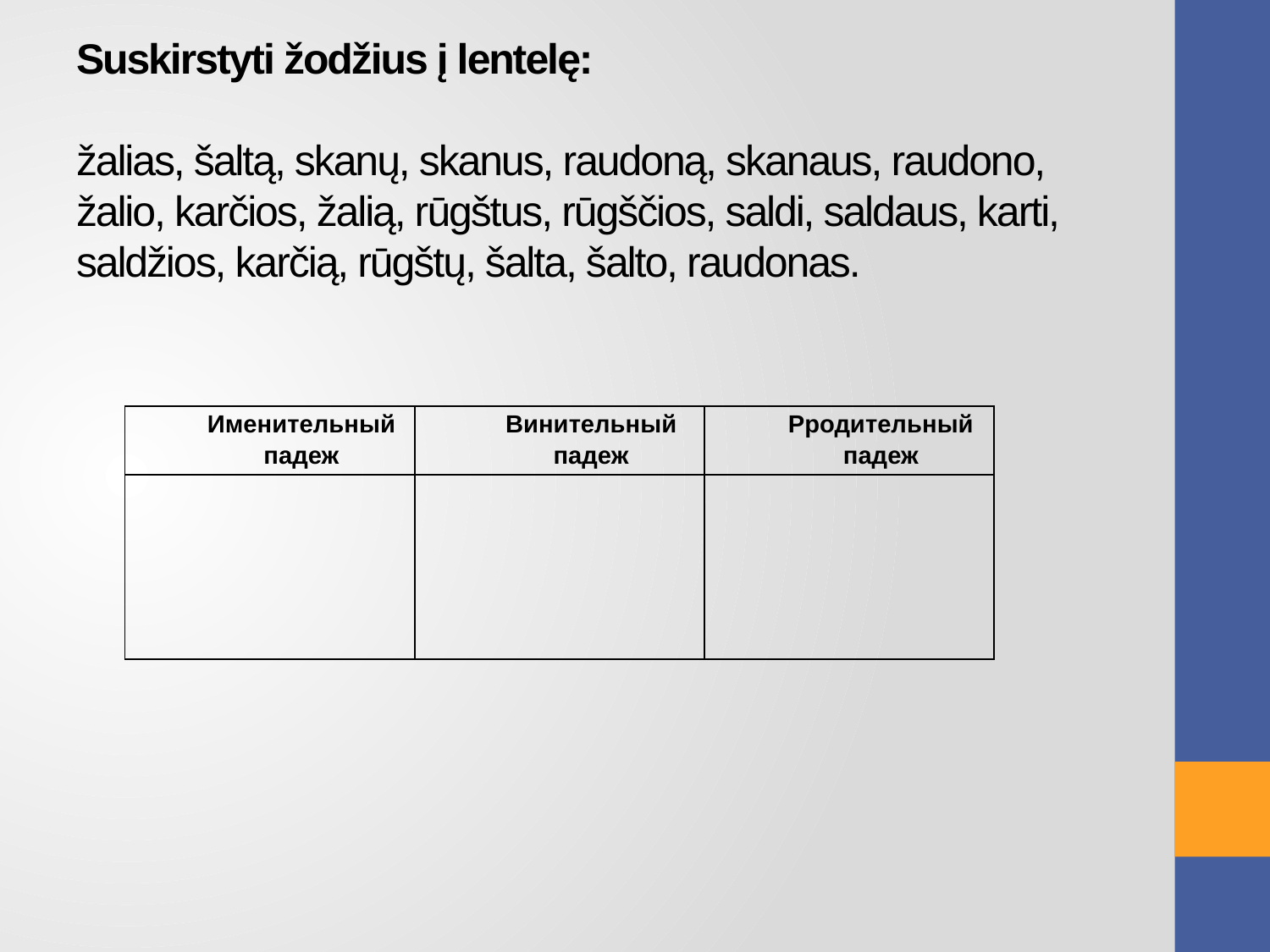

# Suskirstyti žodžius į lentelę: žalias, šaltą, skanų, skanus, raudoną, skanaus, raudono, žalio, karčios, žalią, rūgštus, rūgščios, saldi, saldaus, karti, saldžios, karčią, rūgštų, šalta, šalto, raudonas.
| Именительный падеж | Винительный падеж | Pродительный падеж |
| --- | --- | --- |
|  |  |  |